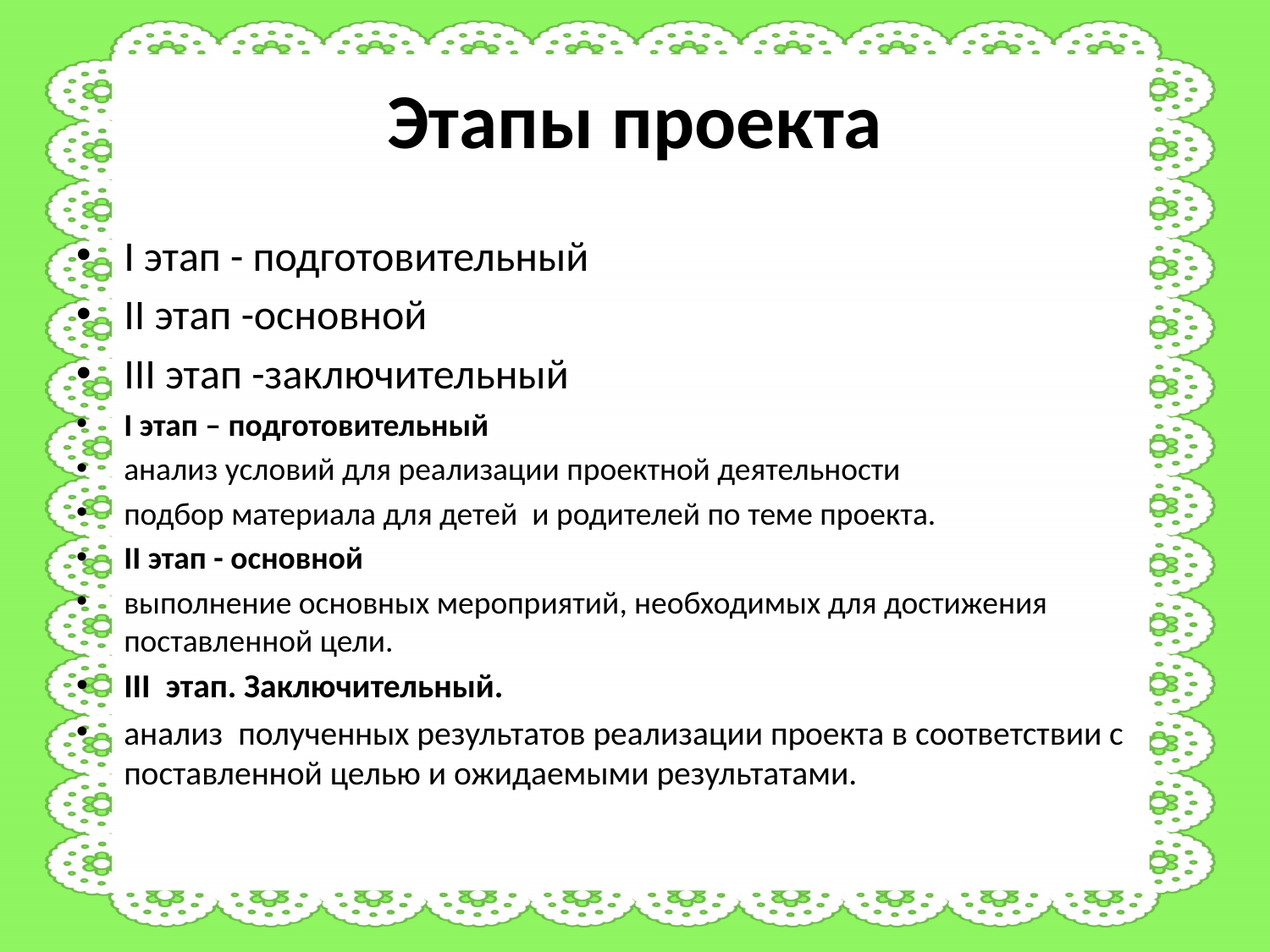

# Этапы проекта
I этап - подготовительный
II этап -основной
III этап -заключительный
I этап – подготовительный
анализ условий для реализации проектной деятельности
подбор материала для детей  и родителей по теме проекта.
II этап - основной
выполнение основных мероприятий, необходимых для достижения поставленной цели.
III  этап. Заключительный.
анализ  полученных результатов реализации проекта в соответствии с поставленной целью и ожидаемыми результатами.